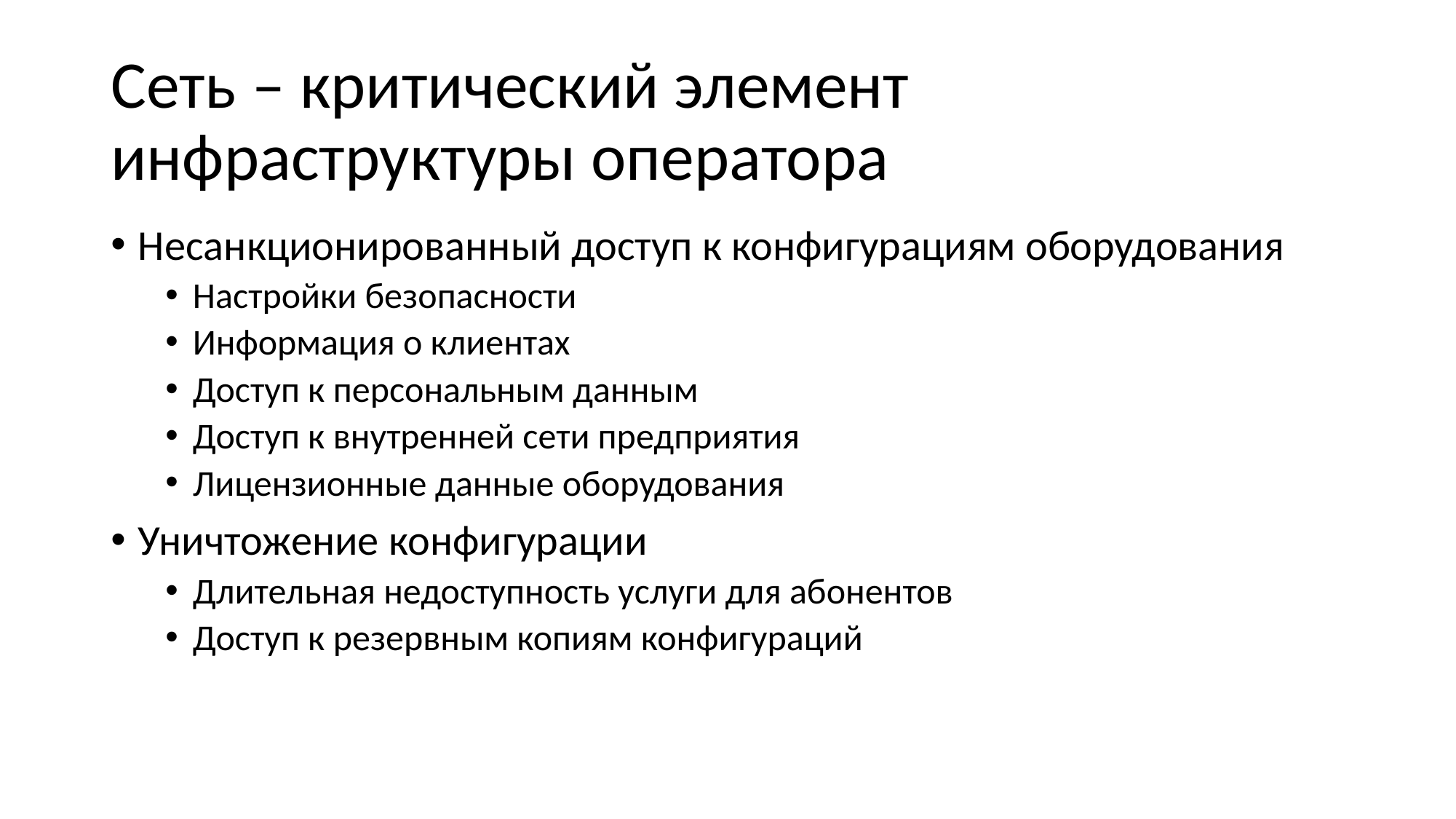

# Сеть – критический элемент инфраструктуры оператора
Несанкционированный доступ к конфигурациям оборудования
Настройки безопасности
Информация о клиентах
Доступ к персональным данным
Доступ к внутренней сети предприятия
Лицензионные данные оборудования
Уничтожение конфигурации
Длительная недоступность услуги для абонентов
Доступ к резервным копиям конфигураций